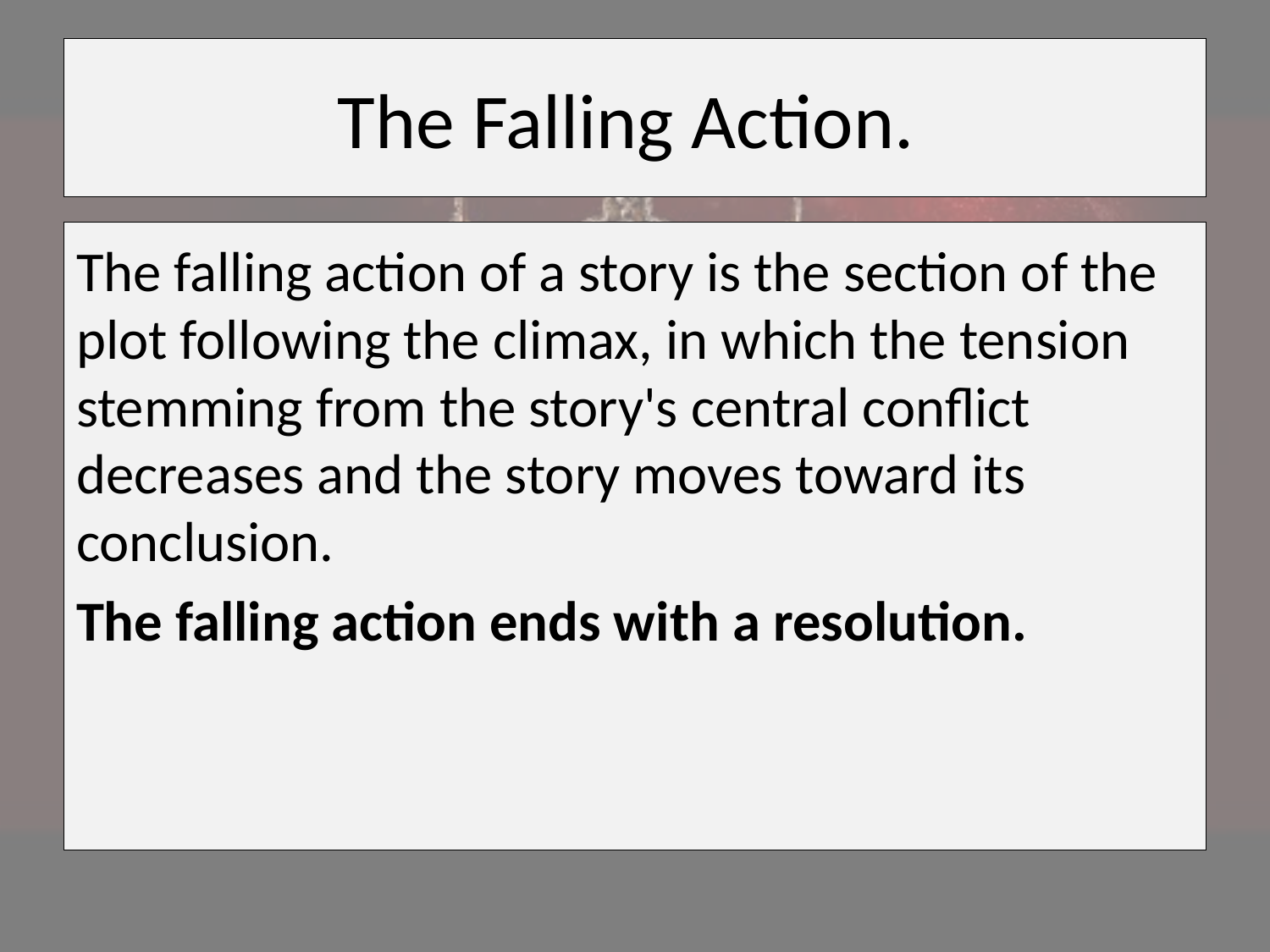

# The Falling Action.
The falling action of a story is the section of the plot following the climax, in which the tension stemming from the story's central conflict decreases and the story moves toward its conclusion.
The falling action ends with a resolution.